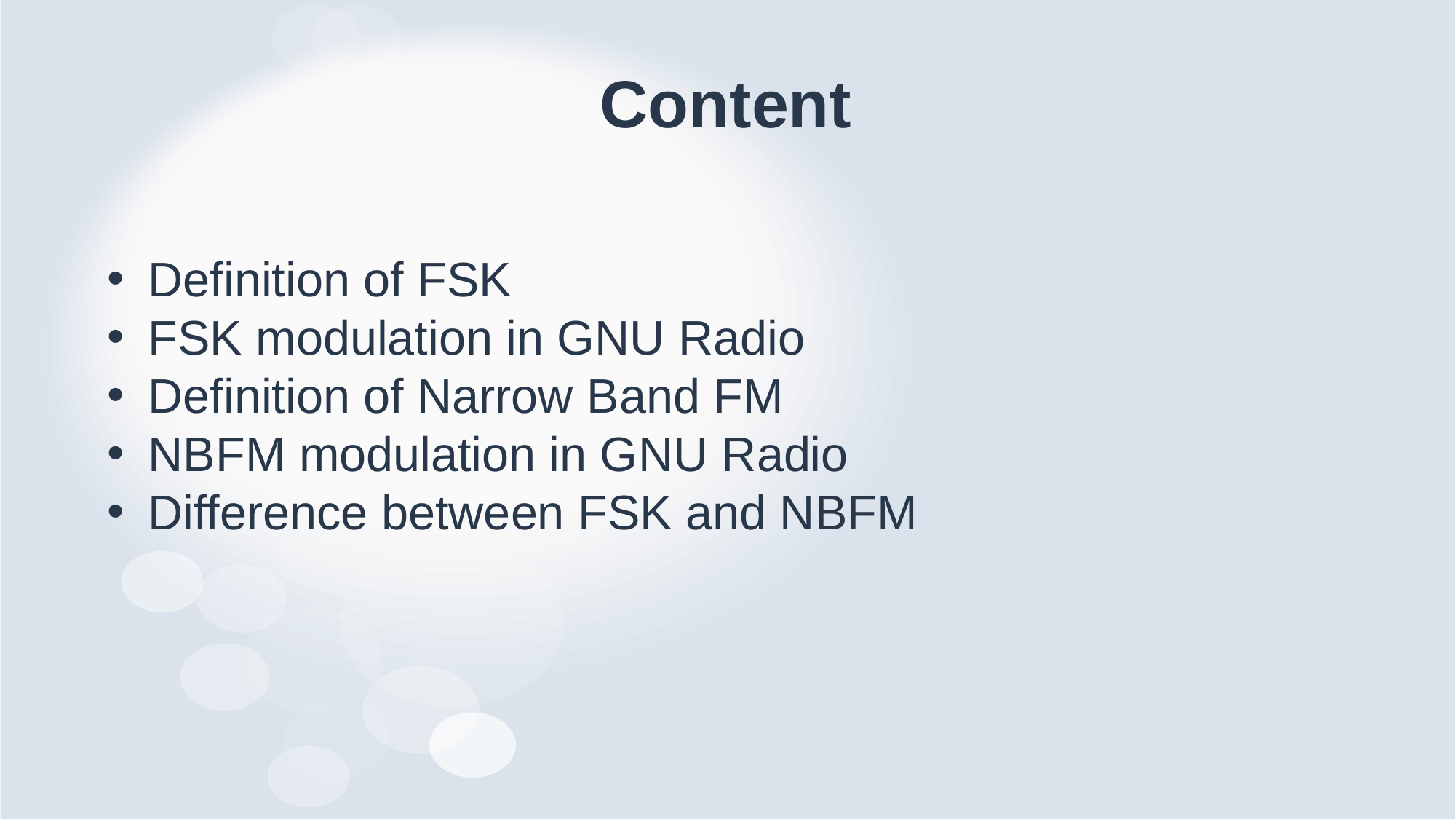

# Content
Definition of FSK
FSK modulation in GNU Radio
Definition of Narrow Band FM
NBFM modulation in GNU Radio
Difference between FSK and NBFM